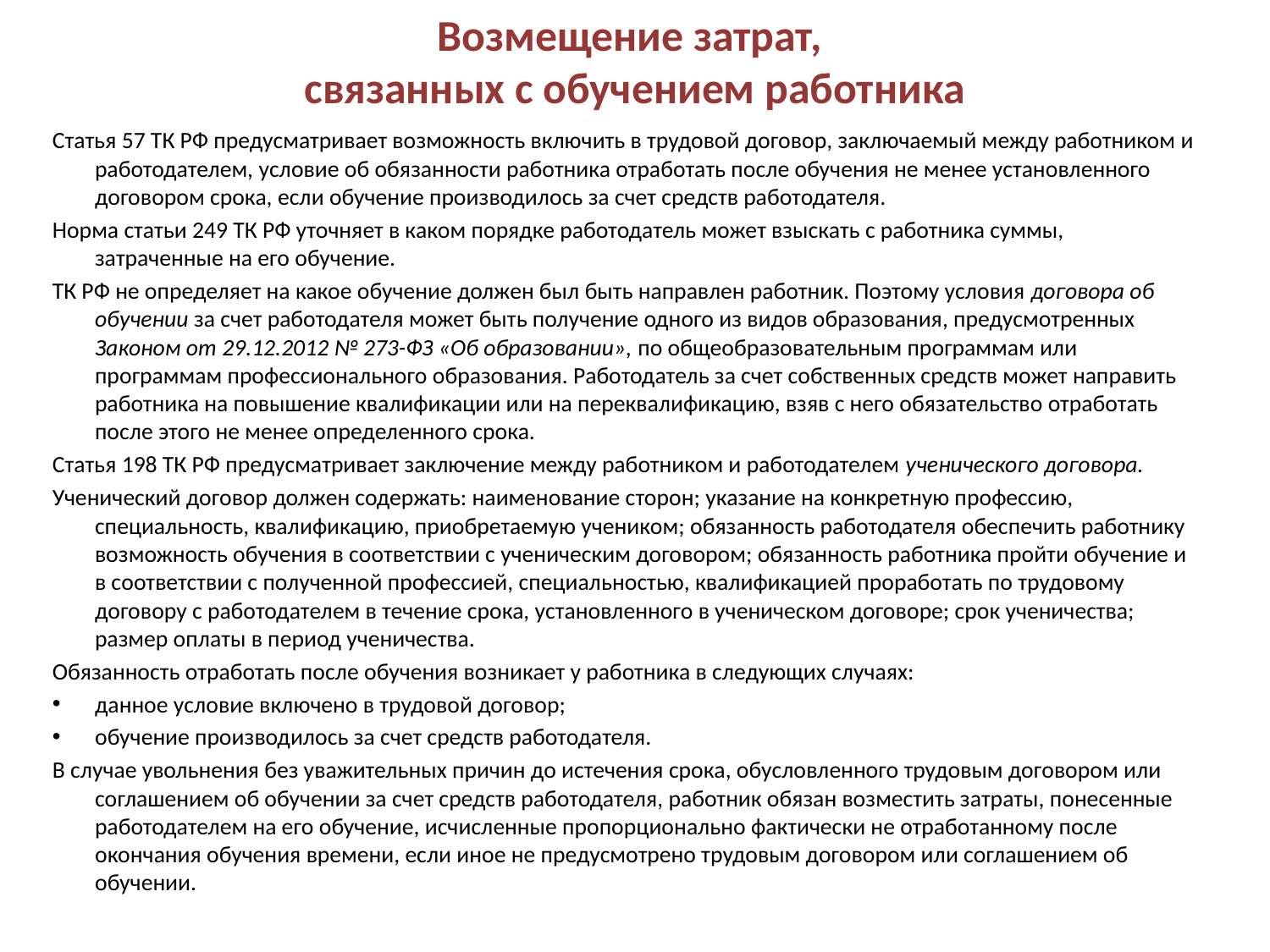

# Возмещение затрат, связанных с обучением работника
Статья 57 ТК РФ предусматривает возможность включить в трудовой договор, заключаемый между работником и работодателем, условие об обязанности работника отработать после обучения не менее установленного договором срока, если обучение производилось за счет средств работодателя.
Норма статьи 249 ТК РФ уточняет в каком порядке работодатель может взыскать с работника суммы, затраченные на его обучение.
ТК РФ не определяет на какое обучение должен был быть направлен работник. Поэтому условия договора об обучении за счет работодателя может быть получение одного из видов образования, предусмотренных  Законом от 29.12.2012 № 273-ФЗ «Об образовании», по общеобразовательным программам или программам профессионального образования. Работодатель за счет собственных средств может направить работника на повышение квалификации или на переквалификацию, взяв с него обязательство отработать после этого не менее определенного срока.
Статья 198 ТК РФ предусматривает заключение между работником и работодателем ученического договора.
Ученический договор должен содержать: наименование сторон; указание на конкретную профессию, специальность, квалификацию, приобретаемую учеником; обязанность работодателя обеспечить работнику возможность обучения в соответствии с ученическим договором; обязанность работника пройти обучение и в соответствии с полученной профессией, специальностью, квалификацией проработать по трудовому договору с работодателем в течение срока, установленного в ученическом договоре; срок ученичества; размер оплаты в период ученичества.
Обязанность отработать после обучения возникает у работника в следующих случаях:
данное условие включено в трудовой договор;
обучение производилось за счет средств работодателя.
В случае увольнения без уважительных причин до истечения срока, обусловленного трудовым договором или соглашением об обучении за счет средств работодателя, работник обязан возместить затраты, понесенные работодателем на его обучение, исчисленные пропорционально фактически не отработанному после окончания обучения времени, если иное не предусмотрено трудовым договором или соглашением об обучении.